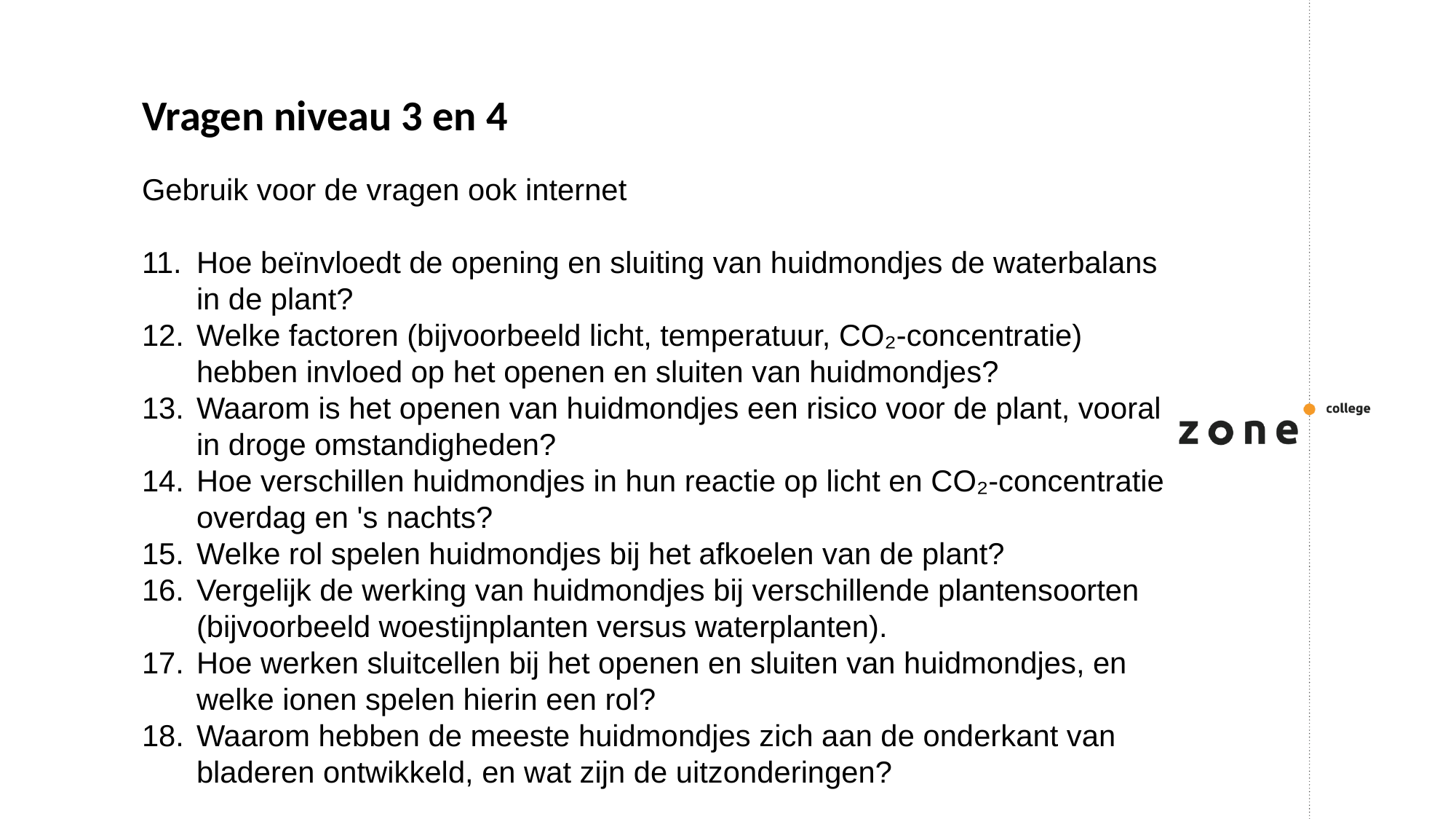

Vragen niveau 3 en 4
Gebruik voor de vragen ook internet

Hoe beïnvloedt de opening en sluiting van huidmondjes de waterbalans in de plant?
Welke factoren (bijvoorbeeld licht, temperatuur, CO₂-concentratie) hebben invloed op het openen en sluiten van huidmondjes?
Waarom is het openen van huidmondjes een risico voor de plant, vooral in droge omstandigheden?
Hoe verschillen huidmondjes in hun reactie op licht en CO₂-concentratie overdag en 's nachts?
Welke rol spelen huidmondjes bij het afkoelen van de plant?
Vergelijk de werking van huidmondjes bij verschillende plantensoorten (bijvoorbeeld woestijnplanten versus waterplanten).
Hoe werken sluitcellen bij het openen en sluiten van huidmondjes, en welke ionen spelen hierin een rol?
Waarom hebben de meeste huidmondjes zich aan de onderkant van bladeren ontwikkeld, en wat zijn de uitzonderingen?